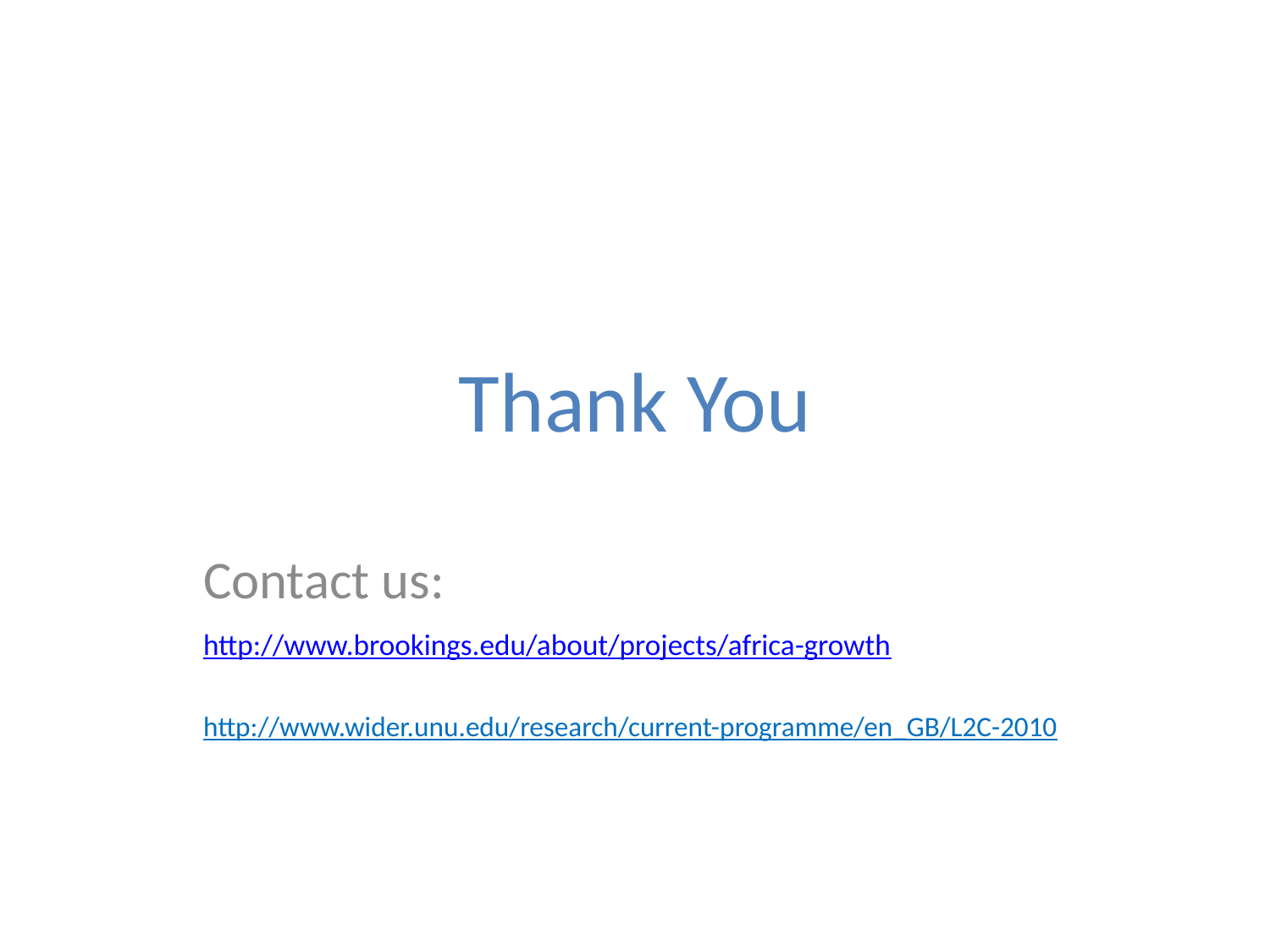

# Thank You
Contact us:
http://www.brookings.edu/about/projects/africa-growth

http://www.wider.unu.edu/research/current-programme/en_GB/L2C-2010